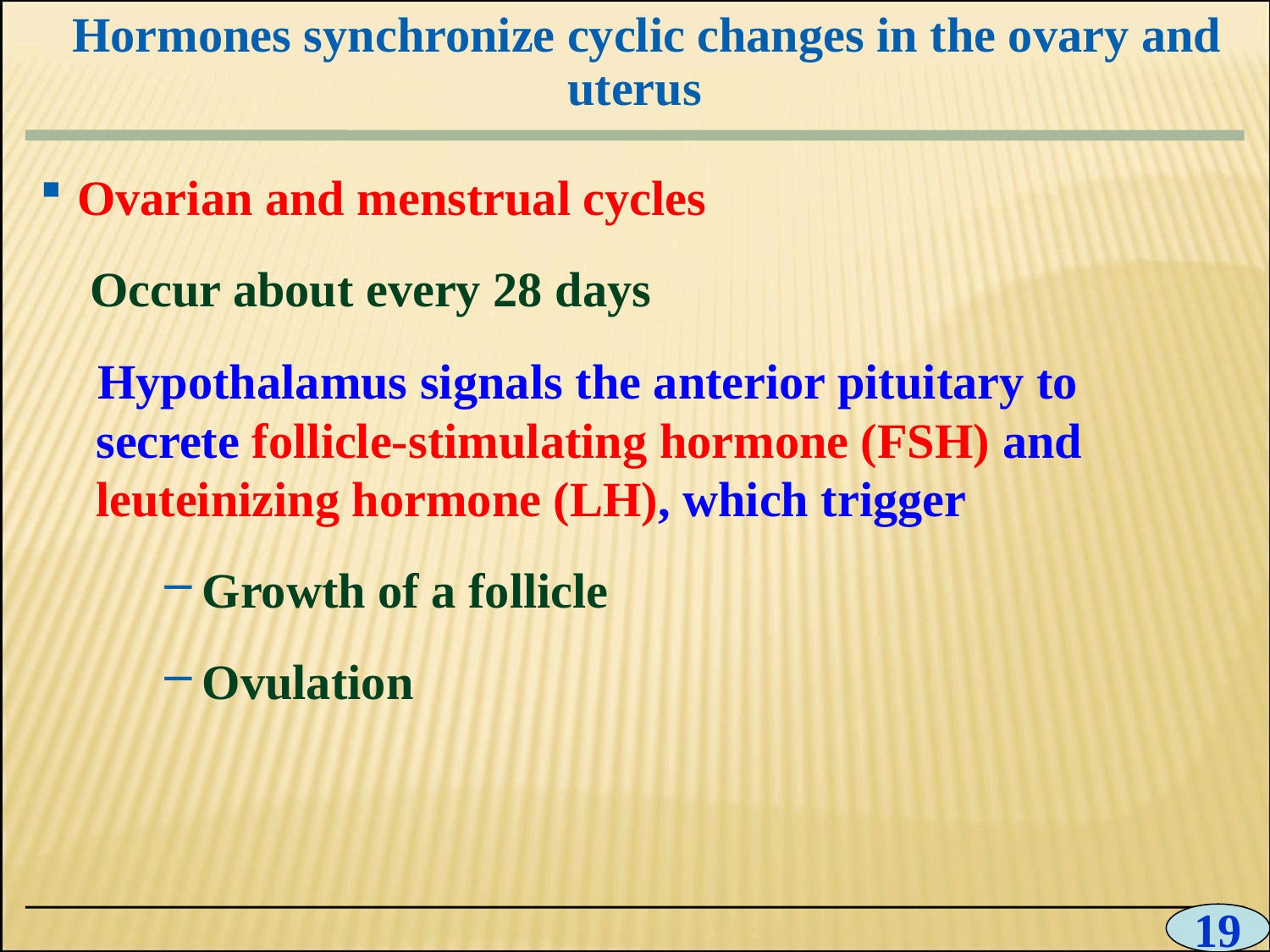

# Hormones synchronize cyclic changes in the ovary and uterus
0

Ovarian and menstrual cycles
Occur about every 28 days
Hypothalamus signals the anterior pituitary to secrete follicle-stimulating hormone (FSH) and leuteinizing hormone (LH), which trigger
Growth of a follicle
Ovulation
19